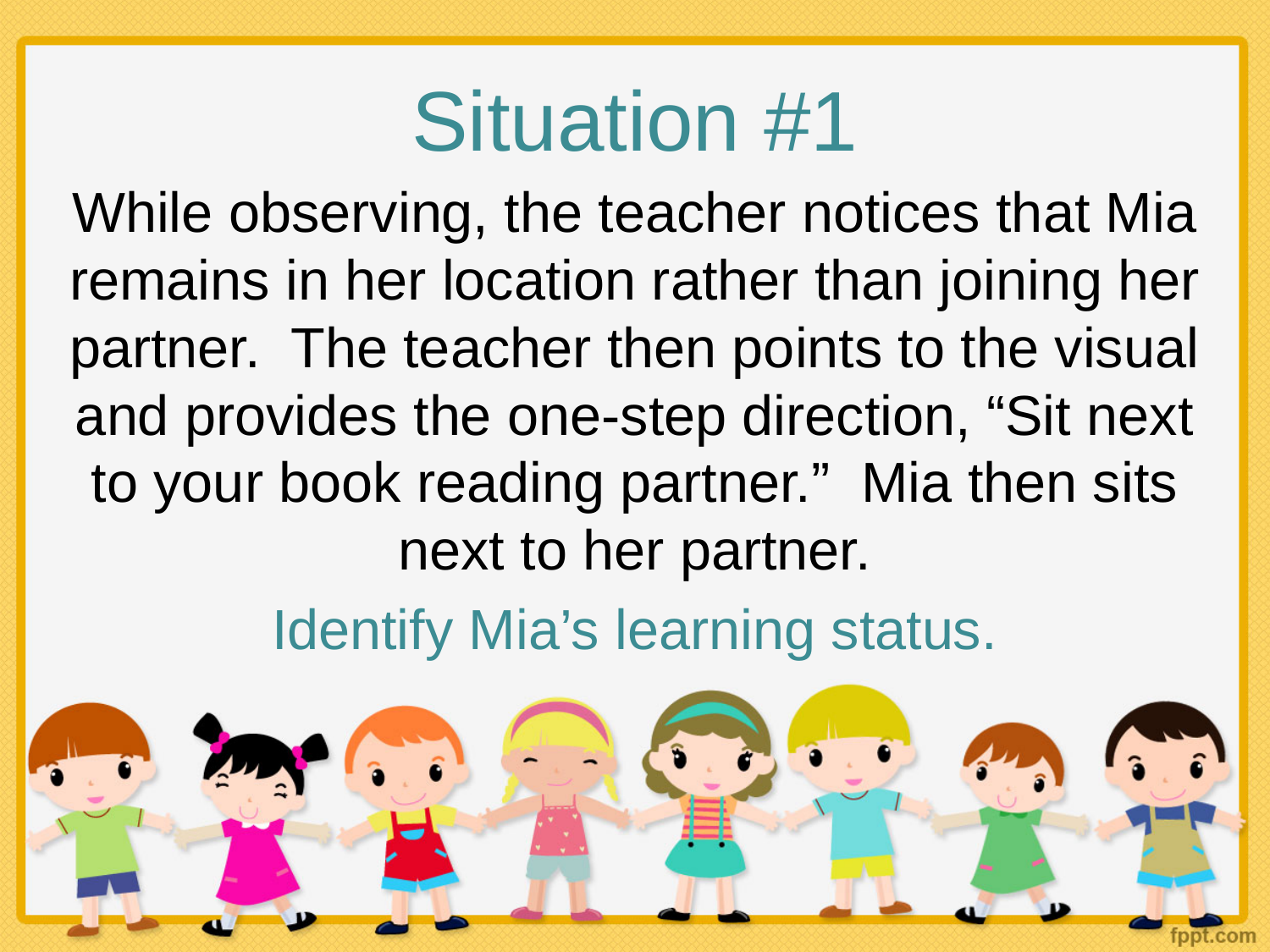

# Situation #1
While observing, the teacher notices that Mia remains in her location rather than joining her partner.  The teacher then points to the visual and provides the one-step direction, “Sit next to your book reading partner.”  Mia then sits next to her partner.
Identify Mia’s learning status.